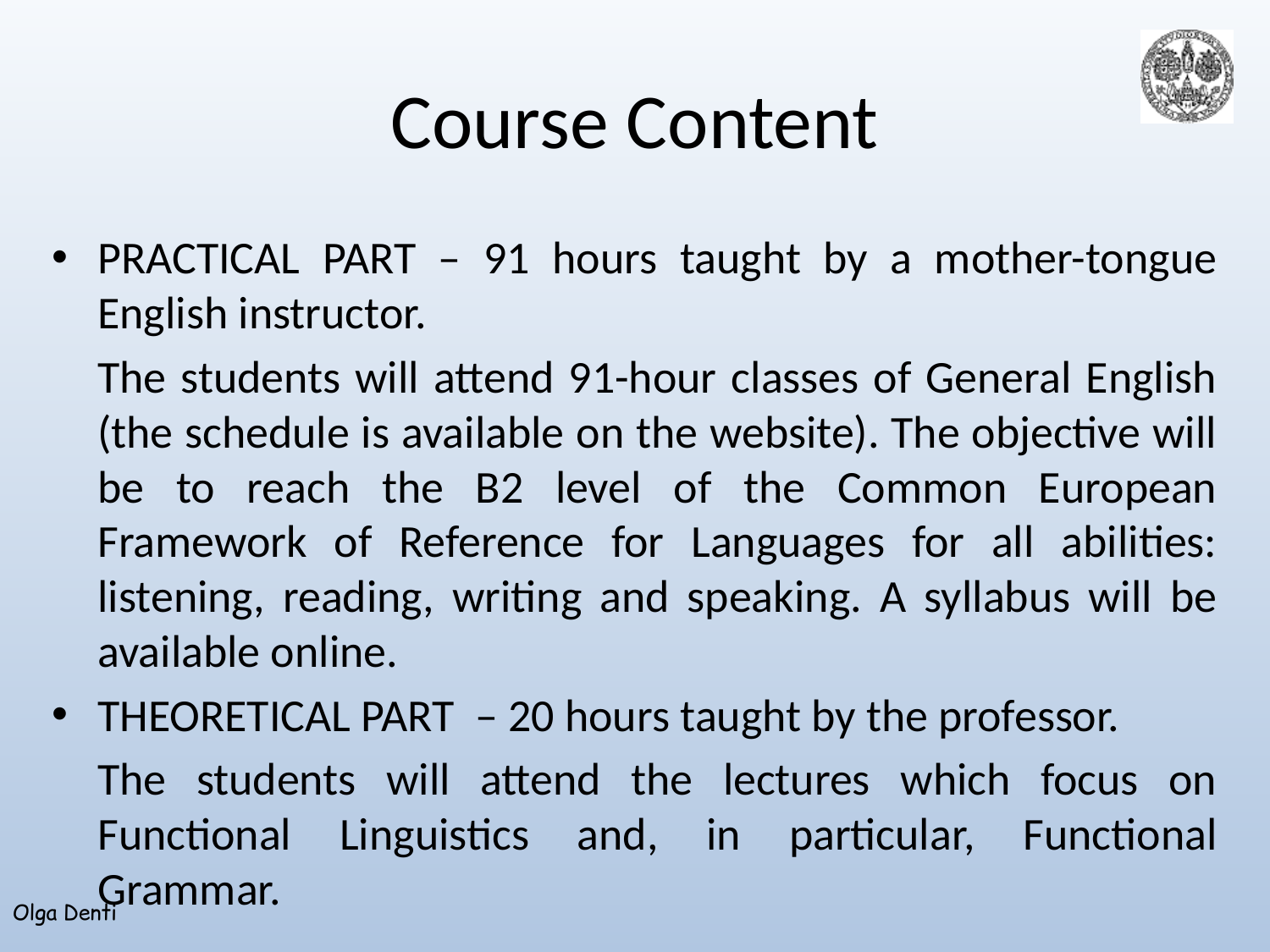

# Course Content
PRACTICAL PART – 91 hours taught by a mother-tongue English instructor.
	The students will attend 91-hour classes of General English (the schedule is available on the website). The objective will be to reach the B2 level of the Common European Framework of Reference for Languages for all abilities: listening, reading, writing and speaking. A syllabus will be available online.
THEORETICAL PART  – 20 hours taught by the professor.
	The students will attend the lectures which focus on Functional Linguistics and, in particular, Functional Grammar.